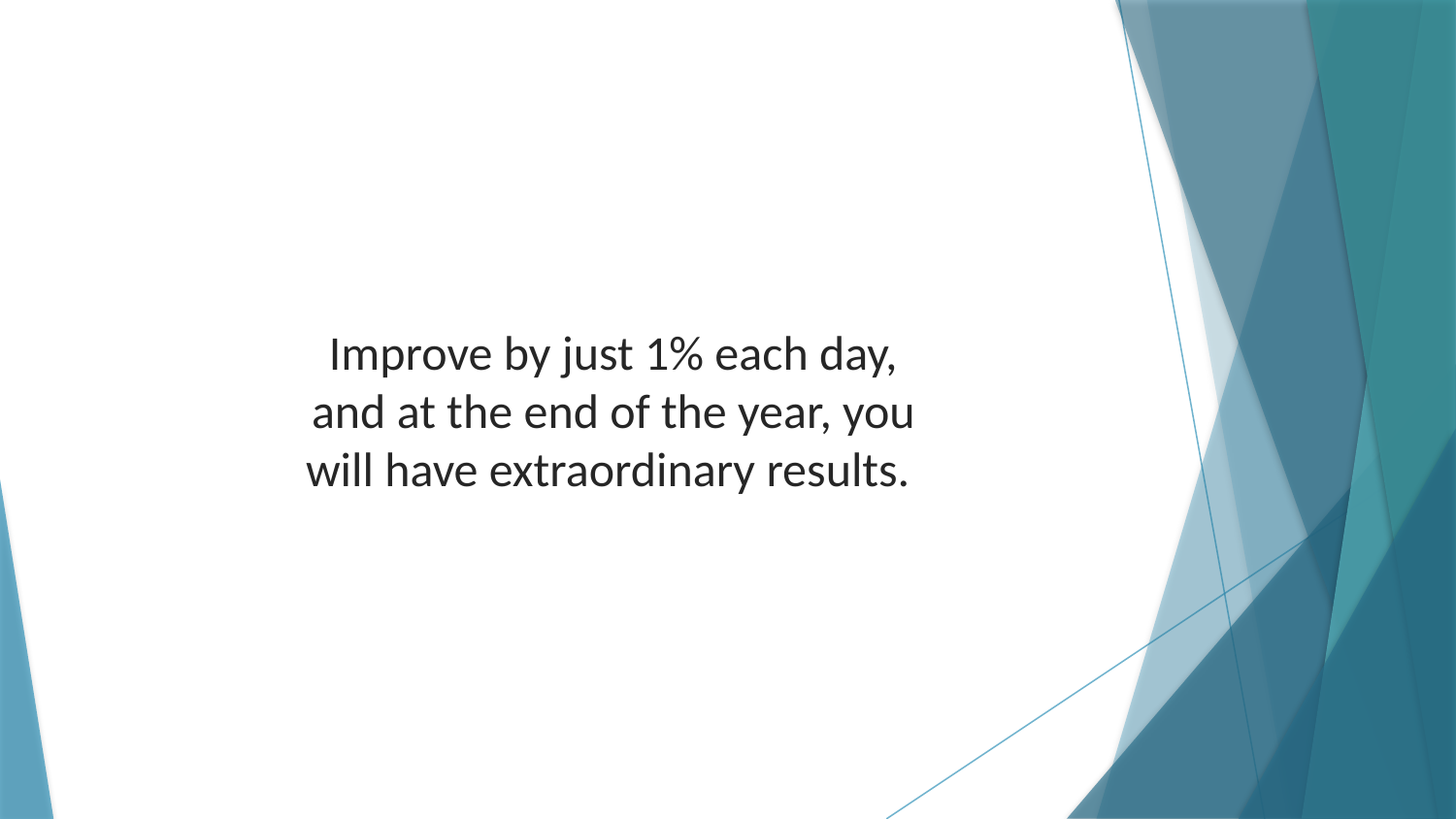

Improve by just 1% each day, and at the end of the year, you will have extraordinary results.